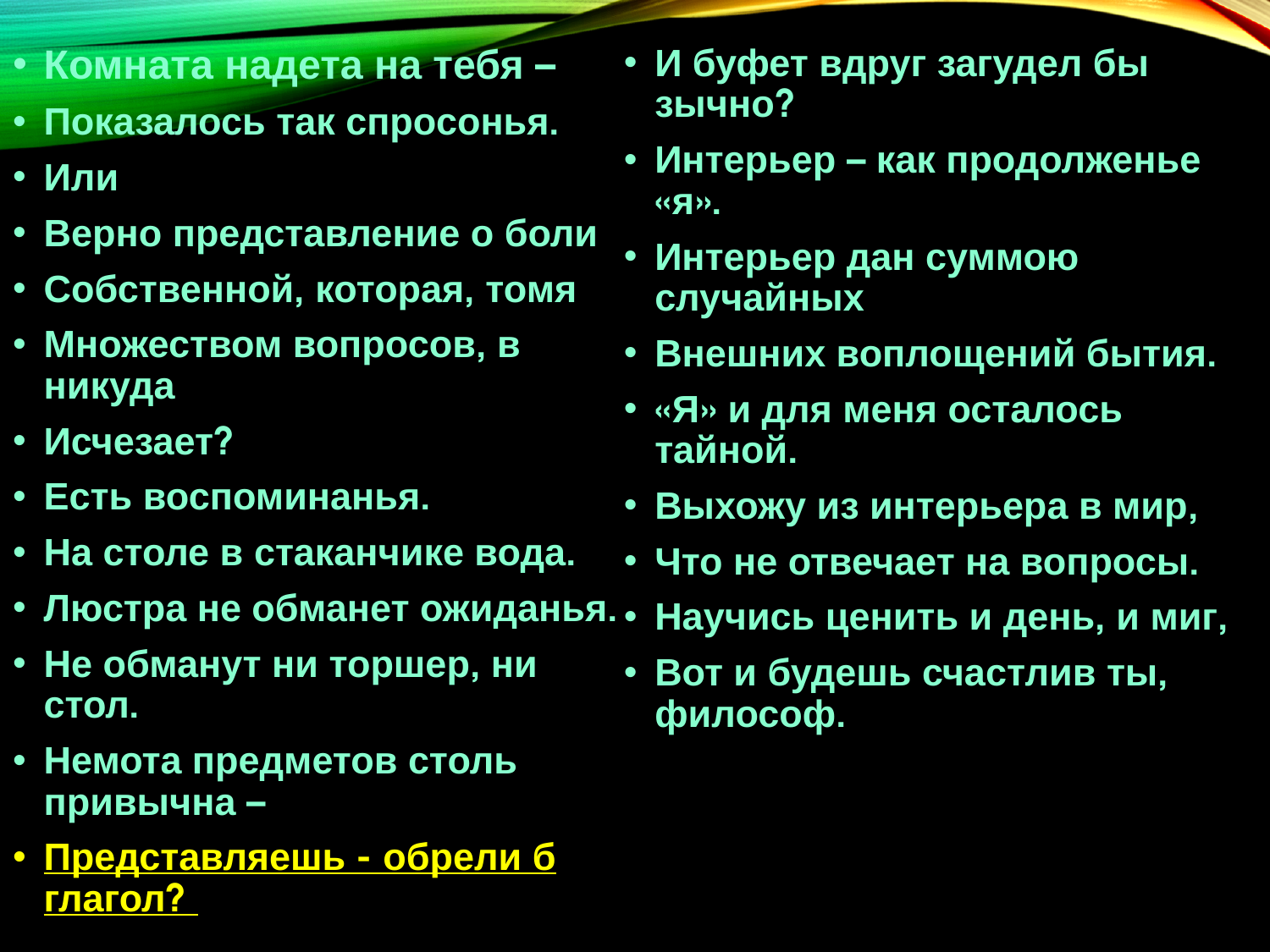

Комната надета на тебя –
Показалось так спросонья.
Или
Верно представление о боли
Собственной, которая, томя
Множеством вопросов, в никуда
Исчезает?
Есть воспоминанья.
На столе в стаканчике вода.
Люстра не обманет ожиданья.
Не обманут ни торшер, ни стол.
Немота предметов столь привычна –
Представляешь - обрели б глагол?
И буфет вдруг загудел бы зычно?
Интерьер – как продолженье «я».
Интерьер дан суммою случайных
Внешних воплощений бытия.
«Я» и для меня осталось тайной.
Выхожу из интерьера в мир,
Что не отвечает на вопросы.
Научись ценить и день, и миг,
Вот и будешь счастлив ты, философ.